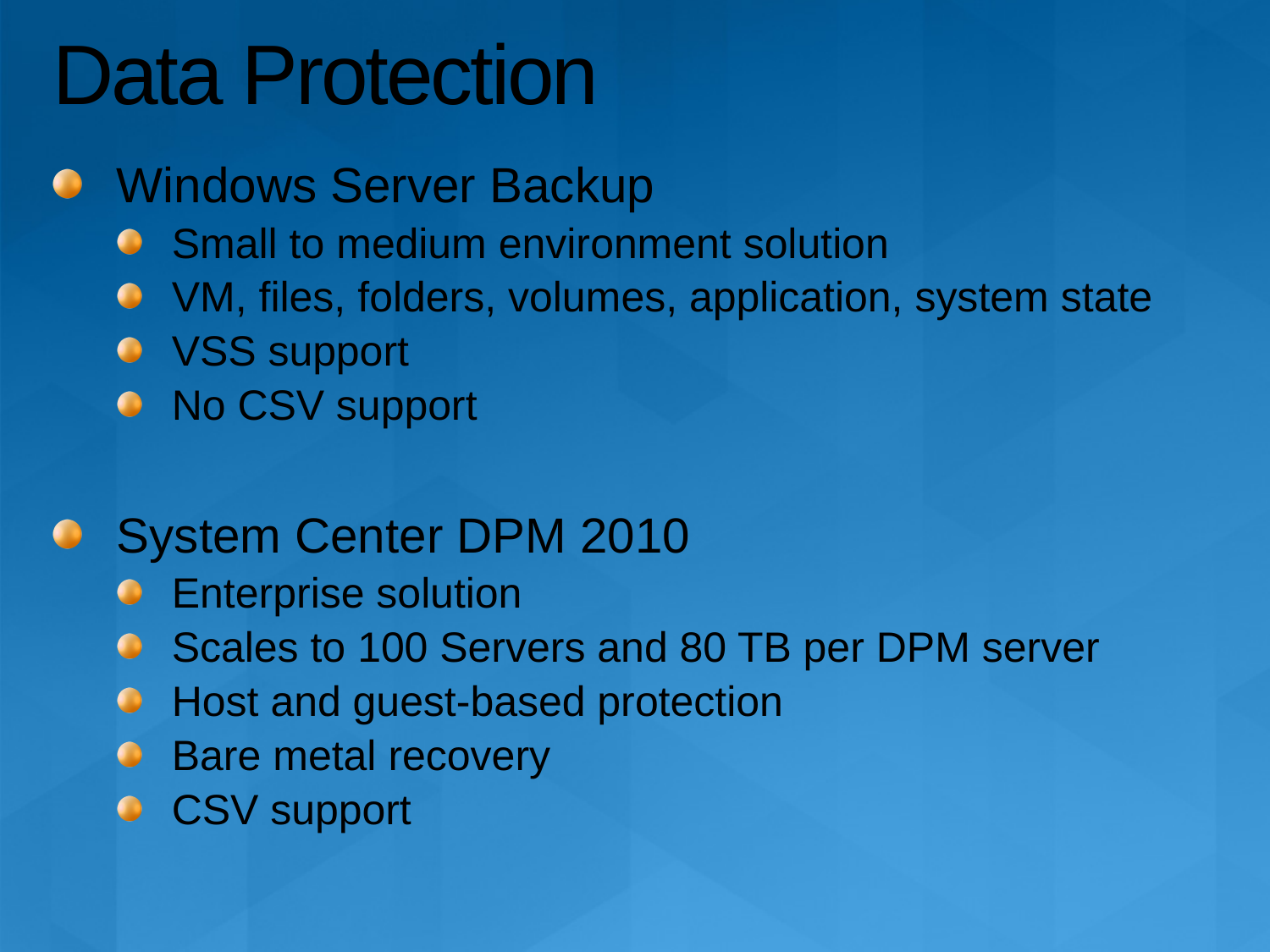

# Data Protection
Windows Server Backup
Small to medium environment solution
VM, files, folders, volumes, application, system state
VSS support
No CSV support

System Center DPM 2010
Enterprise solution
Scales to 100 Servers and 80 TB per DPM server
Host and guest-based protection
Bare metal recovery
CSV support